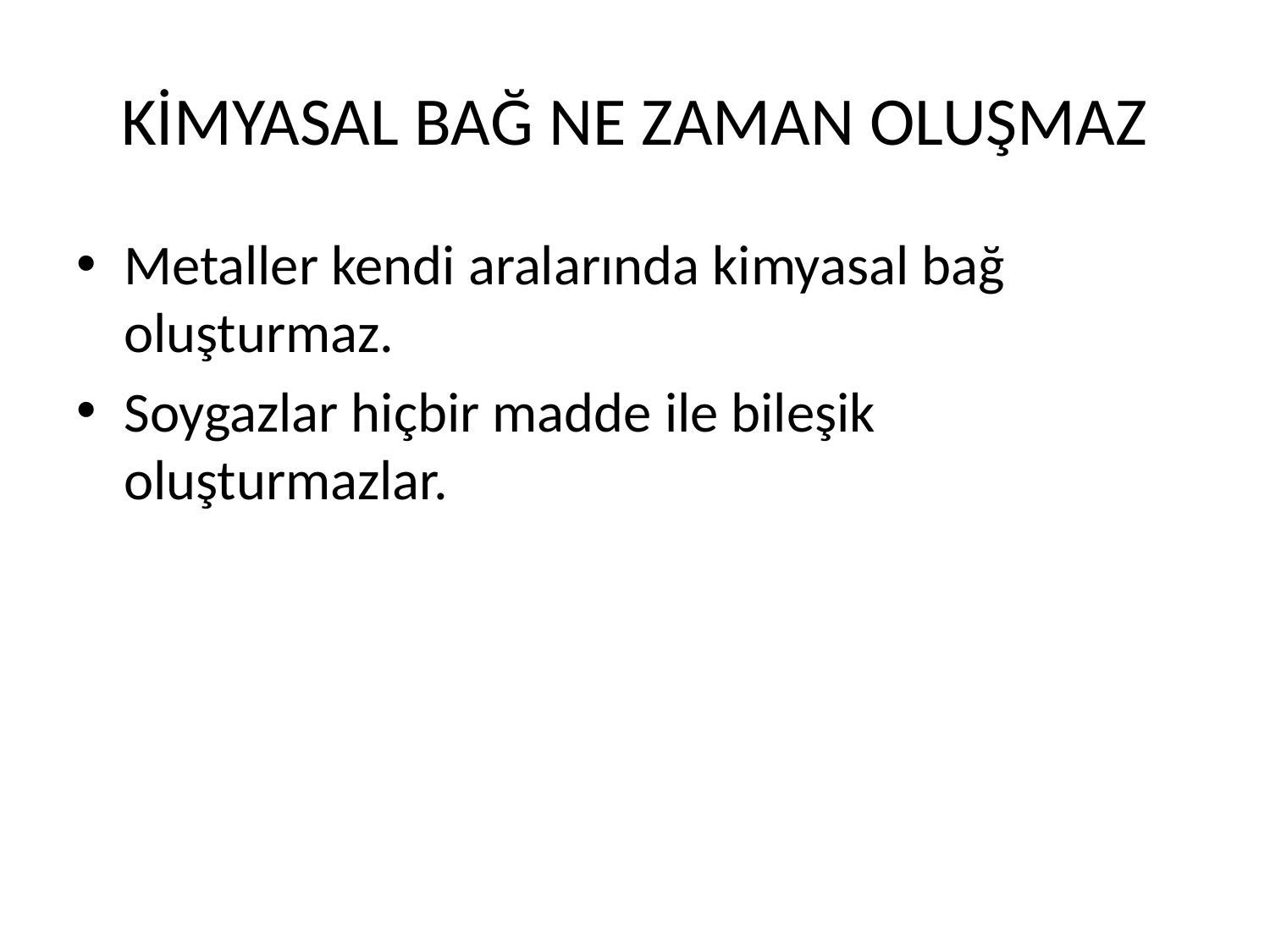

# KİMYASAL BAĞ NE ZAMAN OLUŞMAZ
Metaller kendi aralarında kimyasal bağ oluşturmaz.
Soygazlar hiçbir madde ile bileşik oluşturmazlar.